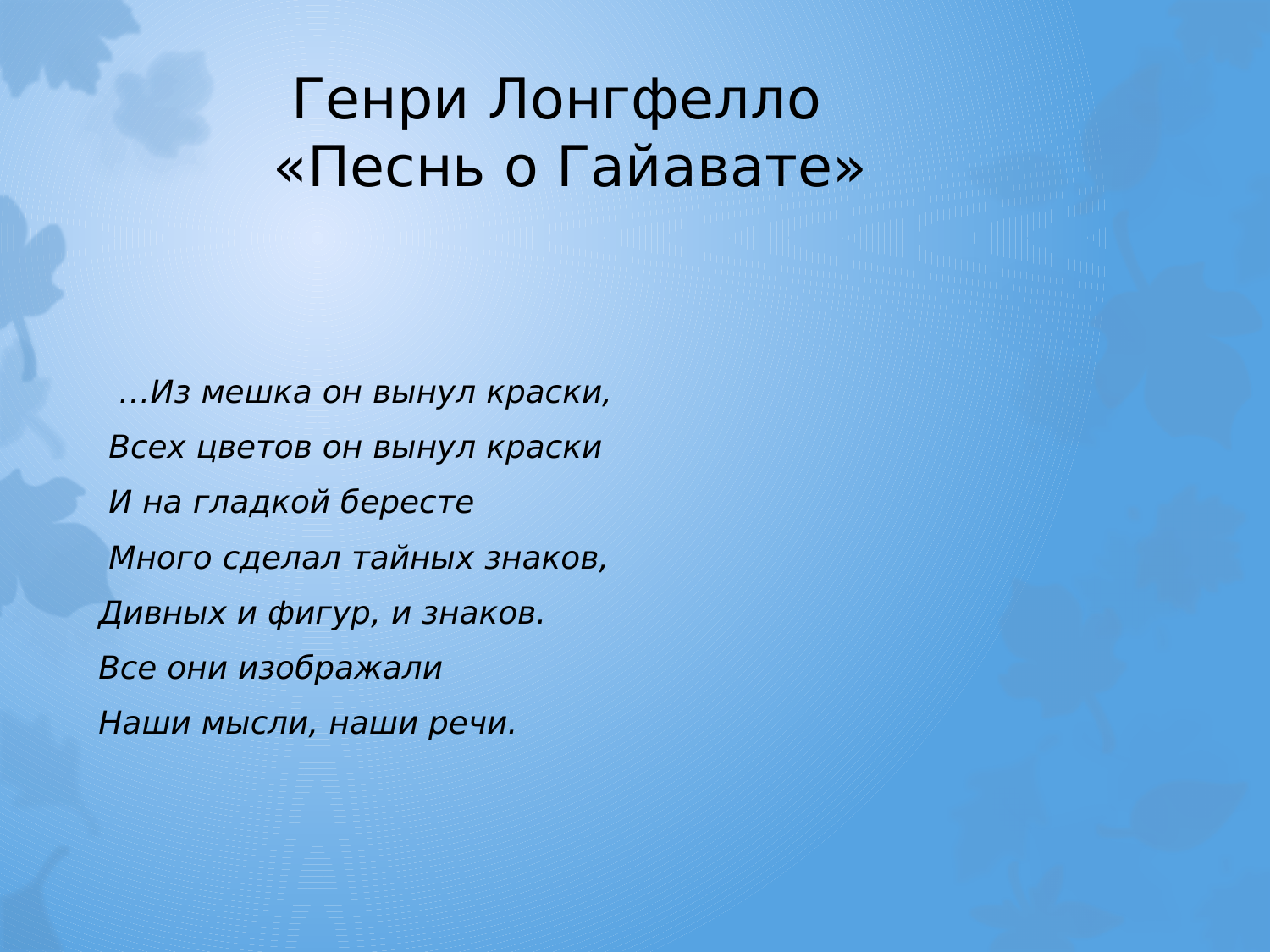

# Генри Лонгфелло «Песнь о Гайавате»
       …Из мешка он вынул краски,
      Всех цветов он вынул краски
      И на гладкой бересте
      Много сделал тайных знаков,
     Дивных и фигур, и знаков.
     Все они изображали
     Наши мысли, наши речи.